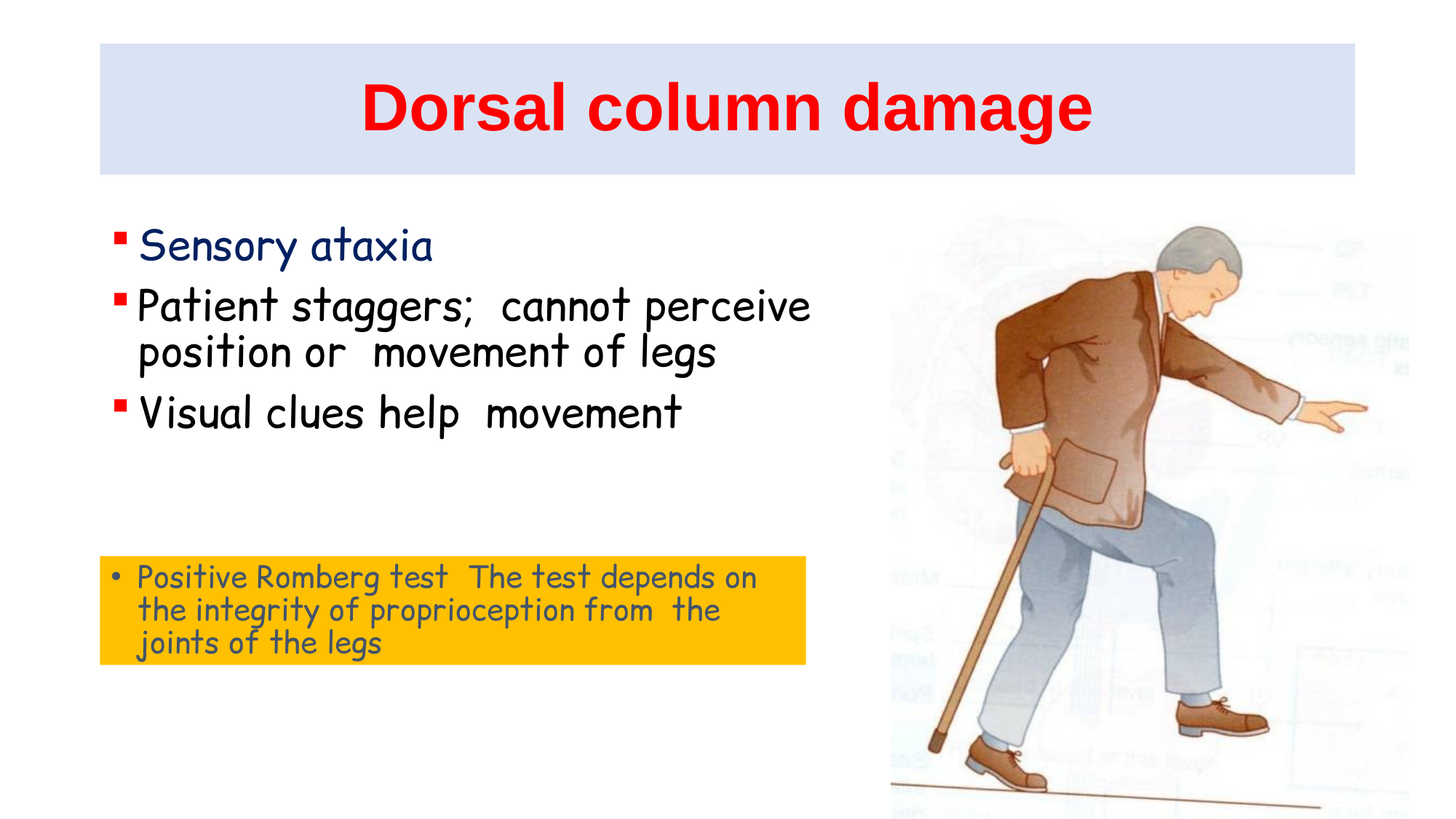

# Dorsal column damage

Sensory ataxia
Patient staggers;  cannot perceive  position or  movement of legs
Visual clues help  movement

Positive Romberg test  The test depends on the integrity of proprioception from  the joints of the legs